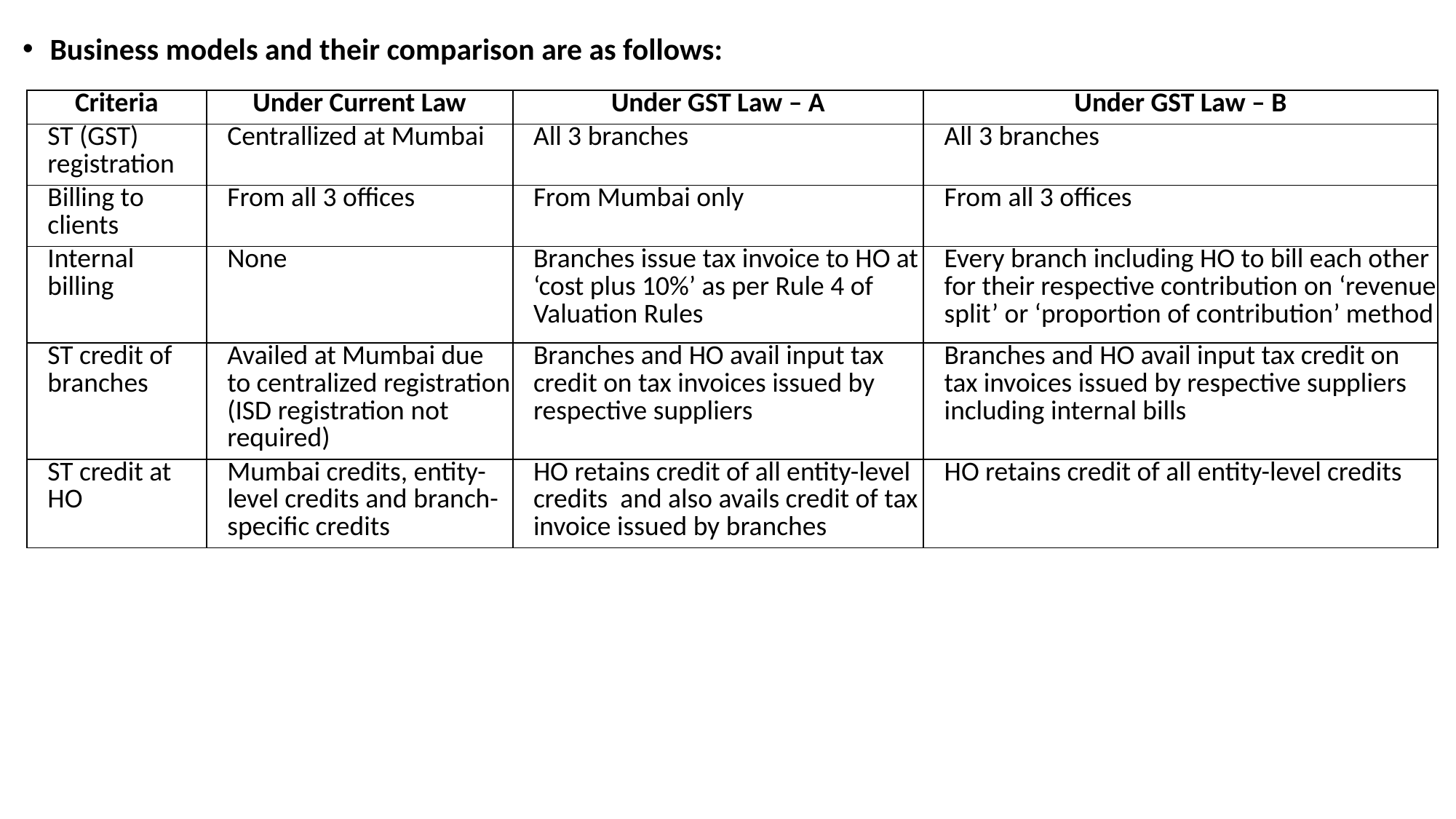

Business models and their comparison are as follows:

| Criteria | Under Current Law | Under GST Law – A | Under GST Law – B |
| --- | --- | --- | --- |
| ST (GST) registration | Centrallized at Mumbai | All 3 branches | All 3 branches |
| Billing to clients | From all 3 offices | From Mumbai only | From all 3 offices |
| Internal billing | None | Branches issue tax invoice to HO at ‘cost plus 10%’ as per Rule 4 of Valuation Rules | Every branch including HO to bill each other for their respective contribution on ‘revenue split’ or ‘proportion of contribution’ method |
| ST credit of branches | Availed at Mumbai due to centralized registration (ISD registration not required) | Branches and HO avail input tax credit on tax invoices issued by respective suppliers | Branches and HO avail input tax credit on tax invoices issued by respective suppliers including internal bills |
| ST credit at HO | Mumbai credits, entity-level credits and branch-specific credits | HO retains credit of all entity-level credits and also avails credit of tax invoice issued by branches | HO retains credit of all entity-level credits |